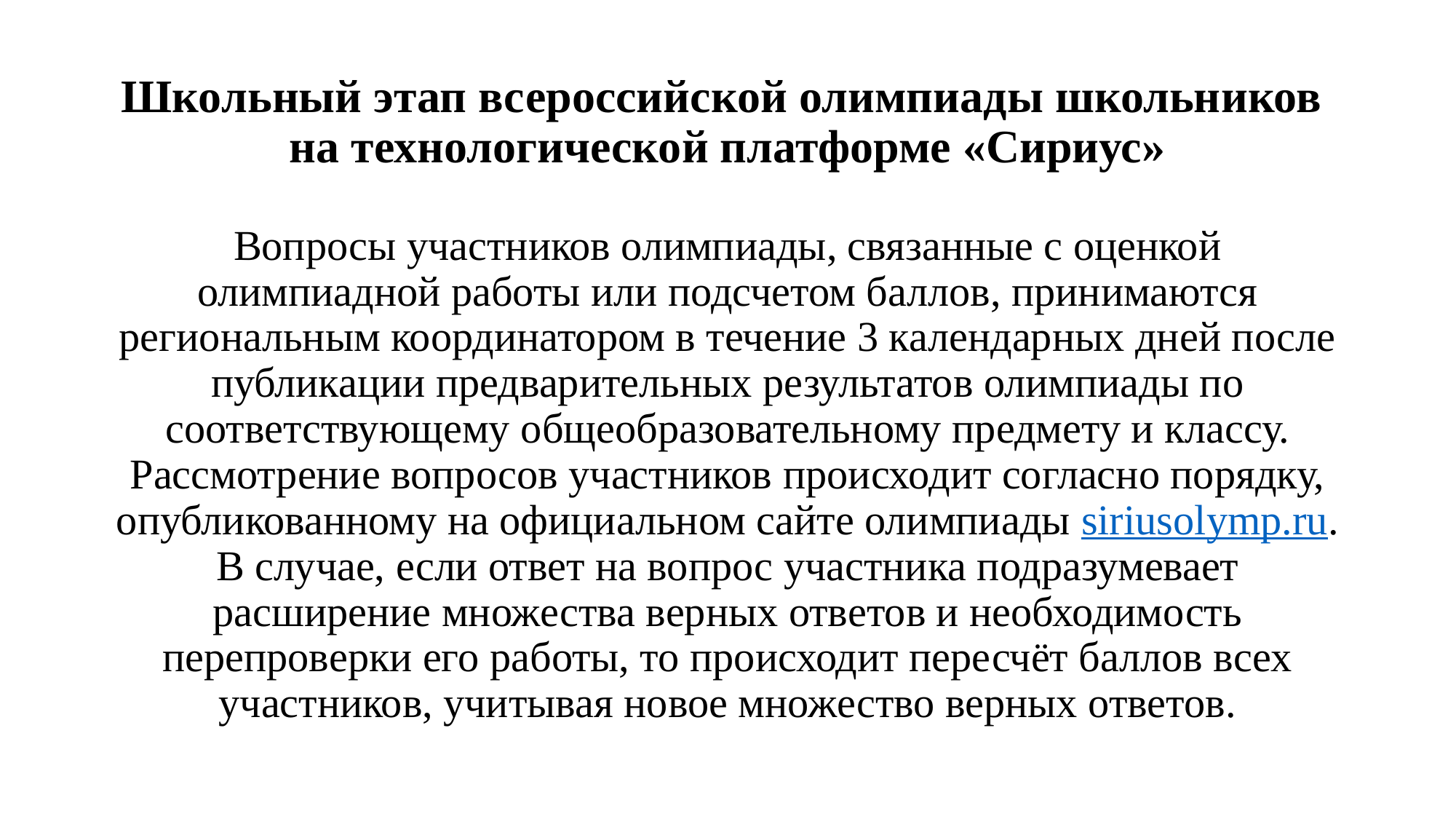

# Школьный этап всероссийской олимпиады школьников на технологической платформе «Сириус»
Вопросы участников олимпиады, связанные с оценкой олимпиадной работы или подсчетом баллов, принимаются региональным координатором в течение 3 календарных дней после публикации предварительных результатов олимпиады по соответствующему общеобразовательному предмету и классу. Рассмотрение вопросов участников происходит согласно порядку, опубликованному на официальном сайте олимпиады siriusolymp.ru. В случае, если ответ на вопрос участника подразумевает расширение множества верных ответов и необходимость перепроверки его работы, то происходит пересчёт баллов всех участников, учитывая новое множество верных ответов.